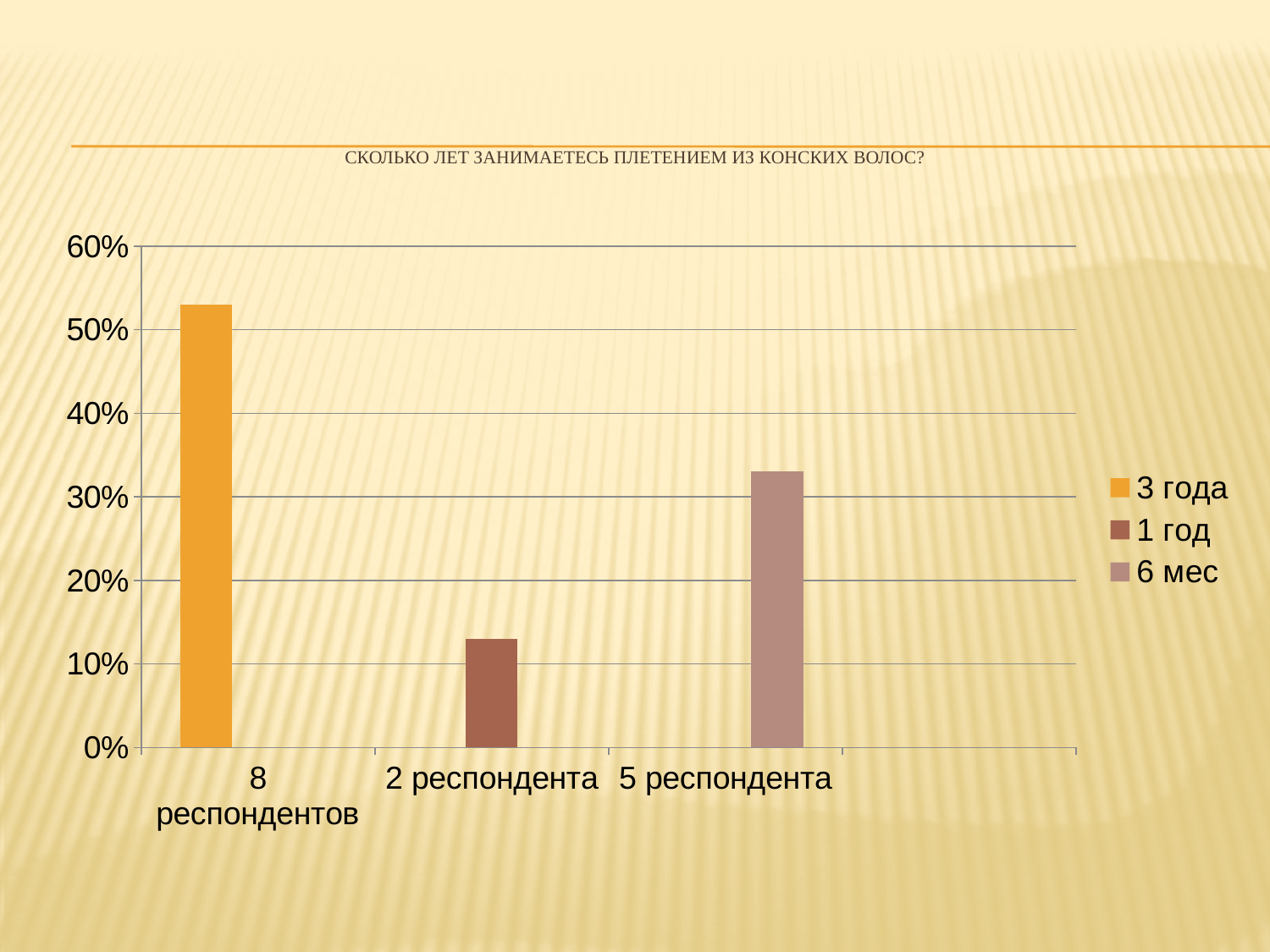

# Сколько лет занимаетесь плетением из конских волос?

### Chart

| Category | 3 года | 1 год | 6 мес |
|---|---|---|---|
| 8 респондентов | 0.53 | None | None |
| 2 респондента | None | 0.13 | None |
| 5 респондента | None | None | 0.3300000000000004 |